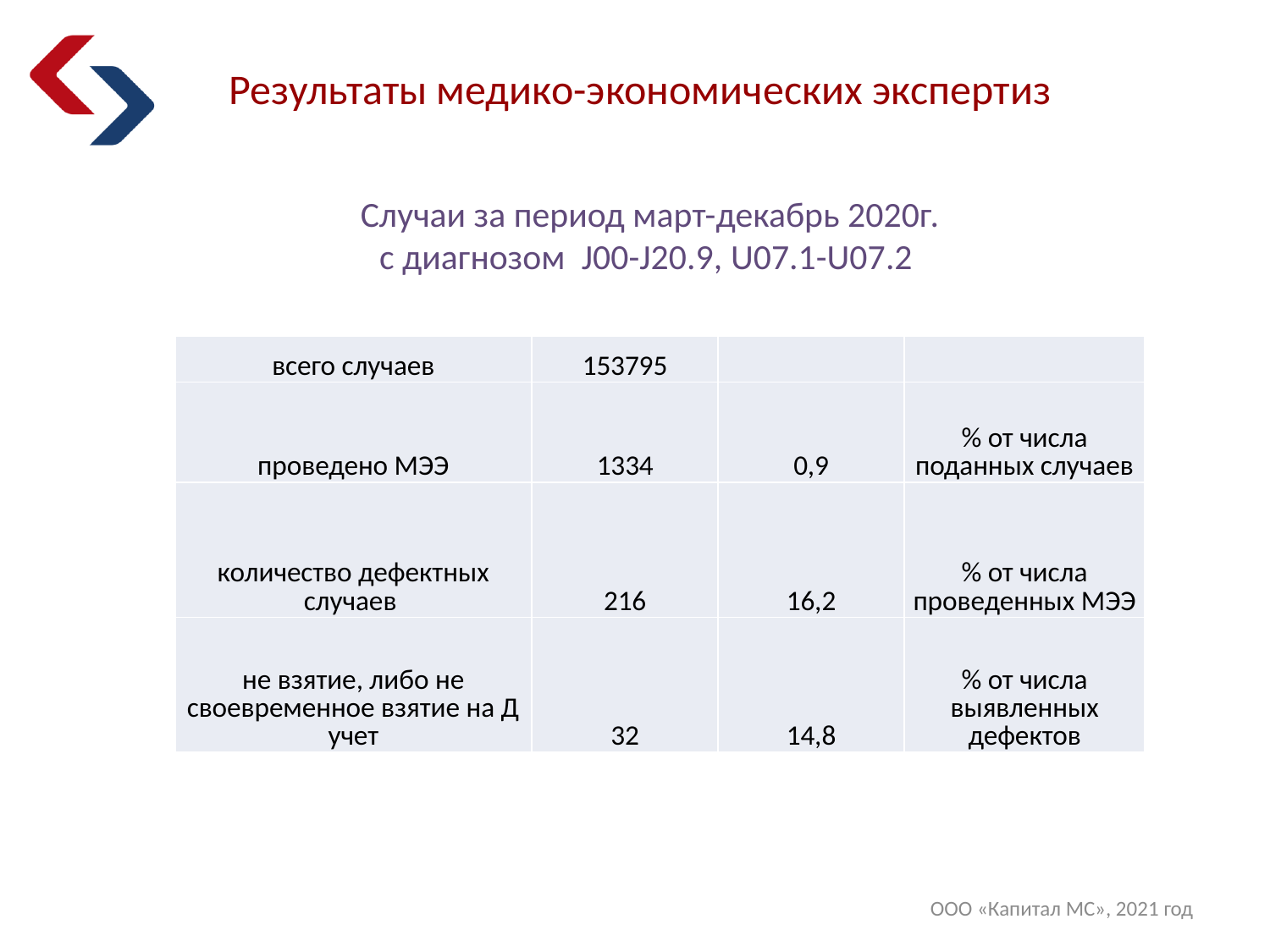

Результаты медико-экономических экспертиз
Случаи за период март-декабрь 2020г.
с диагнозом  J00-J20.9, U07.1-U07.2
| всего случаев | 153795 |  |  |
| --- | --- | --- | --- |
| проведено МЭЭ | 1334 | 0,9 | % от числа поданных случаев |
| количество дефектных случаев | 216 | 16,2 | % от числа проведенных МЭЭ |
| не взятие, либо не своевременное взятие на Д учет | 32 | 14,8 | % от числа выявленных дефектов |
.
ООО «Капитал МС», 2021 год